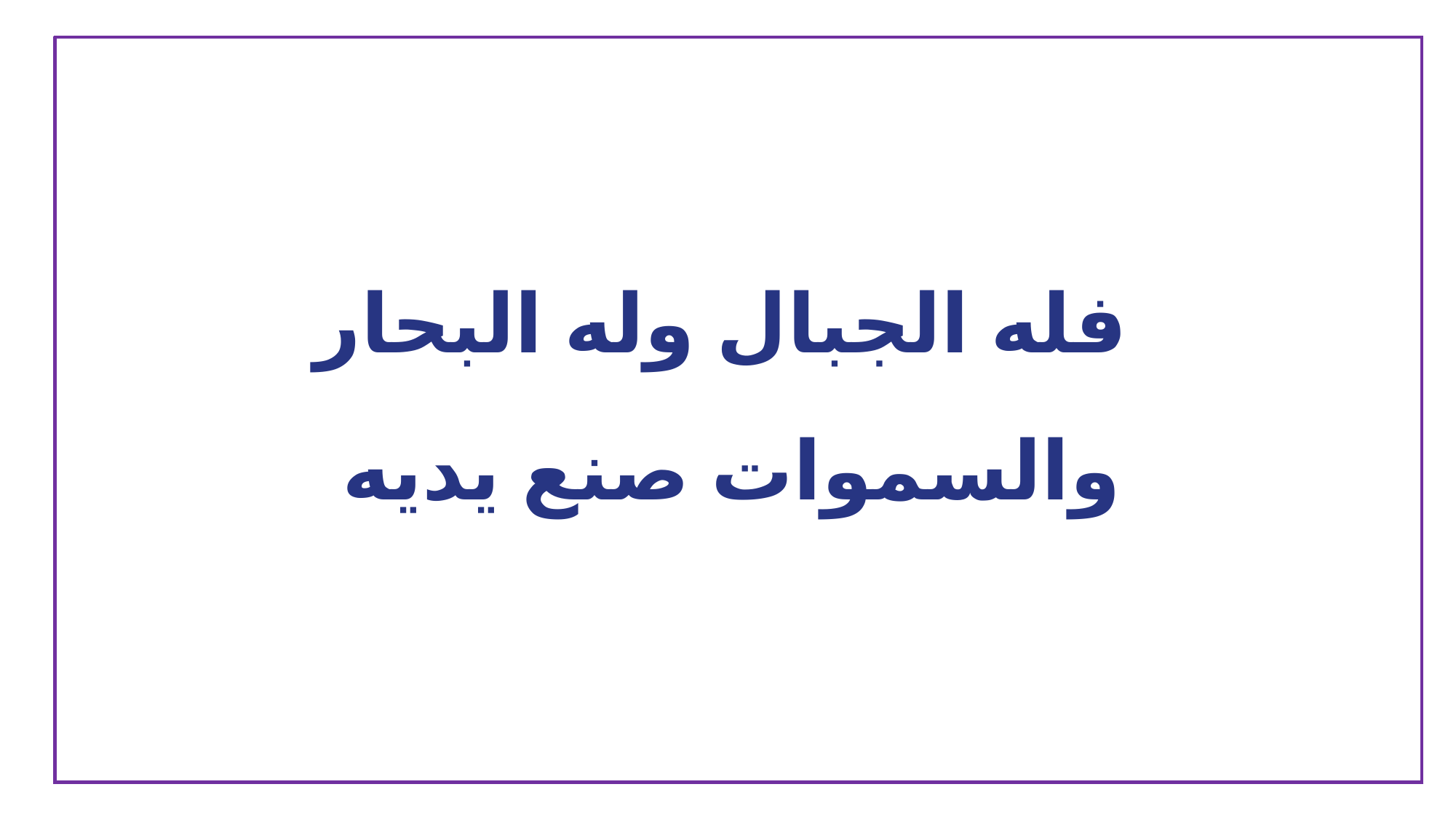

فله الجبال وله البحار
والسموات صنع يديه